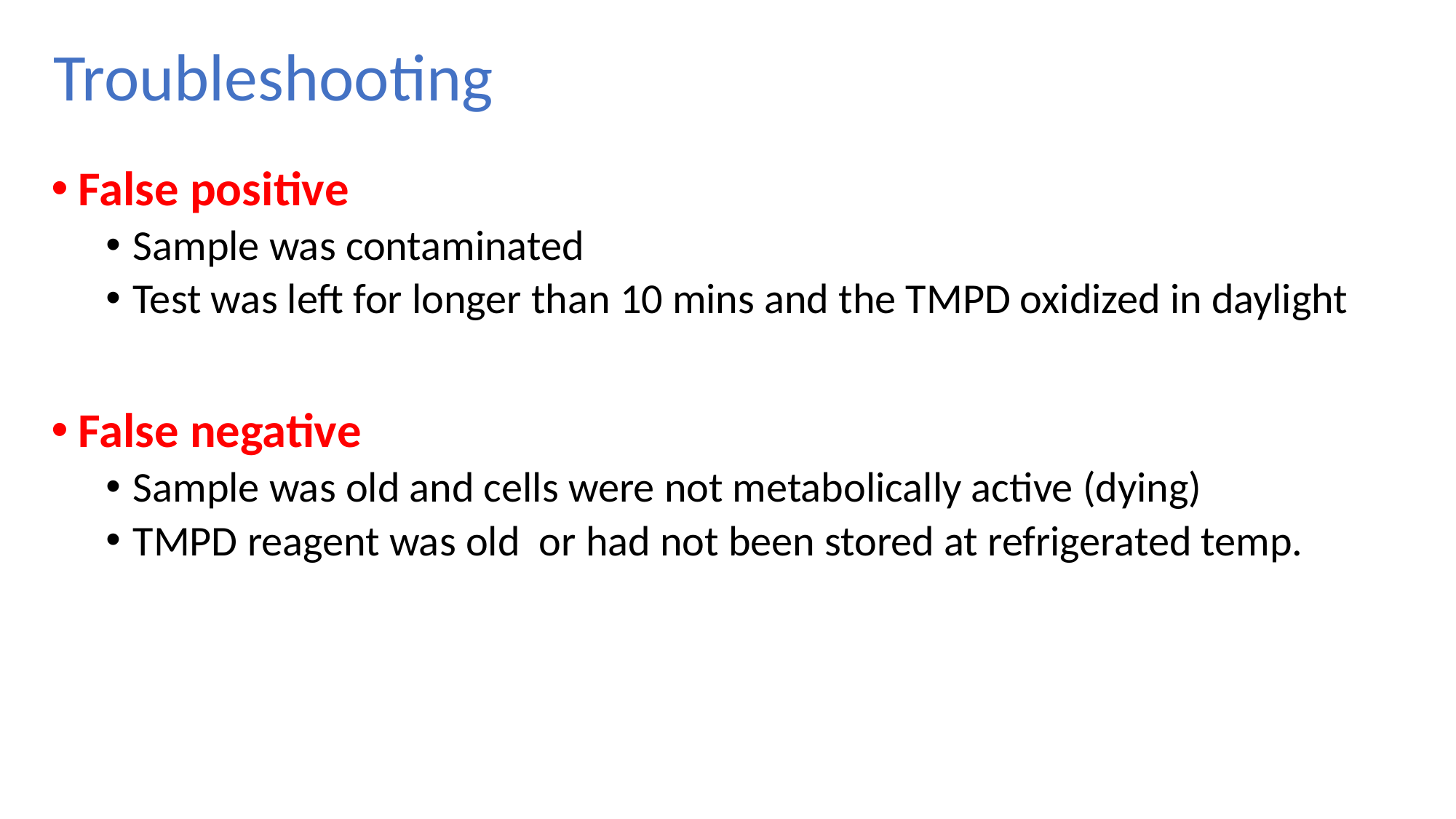

# Troubleshooting
False positive
Sample was contaminated
Test was left for longer than 10 mins and the TMPD oxidized in daylight

False negative
Sample was old and cells were not metabolically active (dying)
TMPD reagent was old  or had not been stored at refrigerated temp.